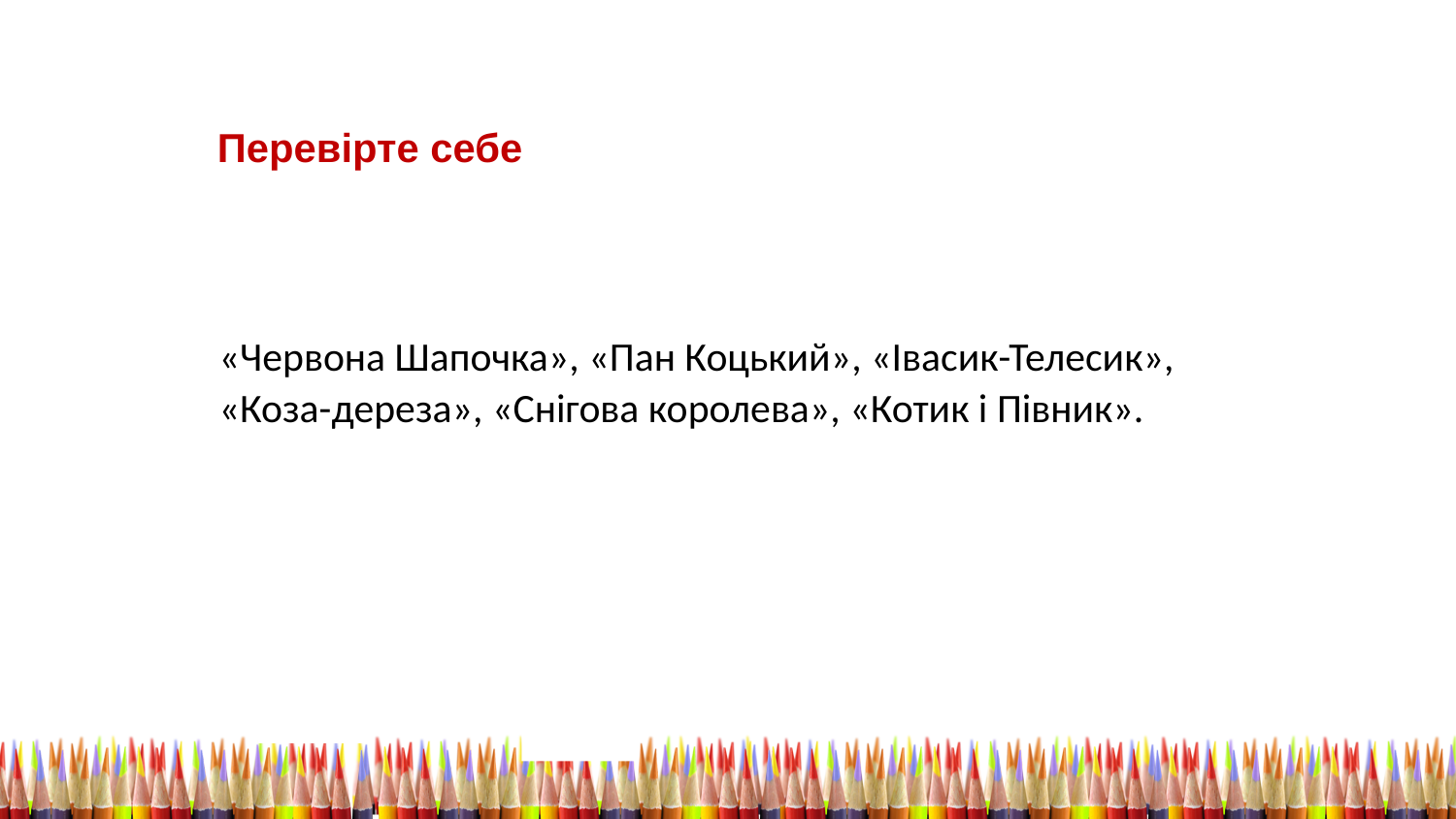

Перевірте себе

«Червона Шапочка», «Пан Коцький», «Івасик-Телесик», «Коза-дереза», «Снігова королева», «Котик і Півник».